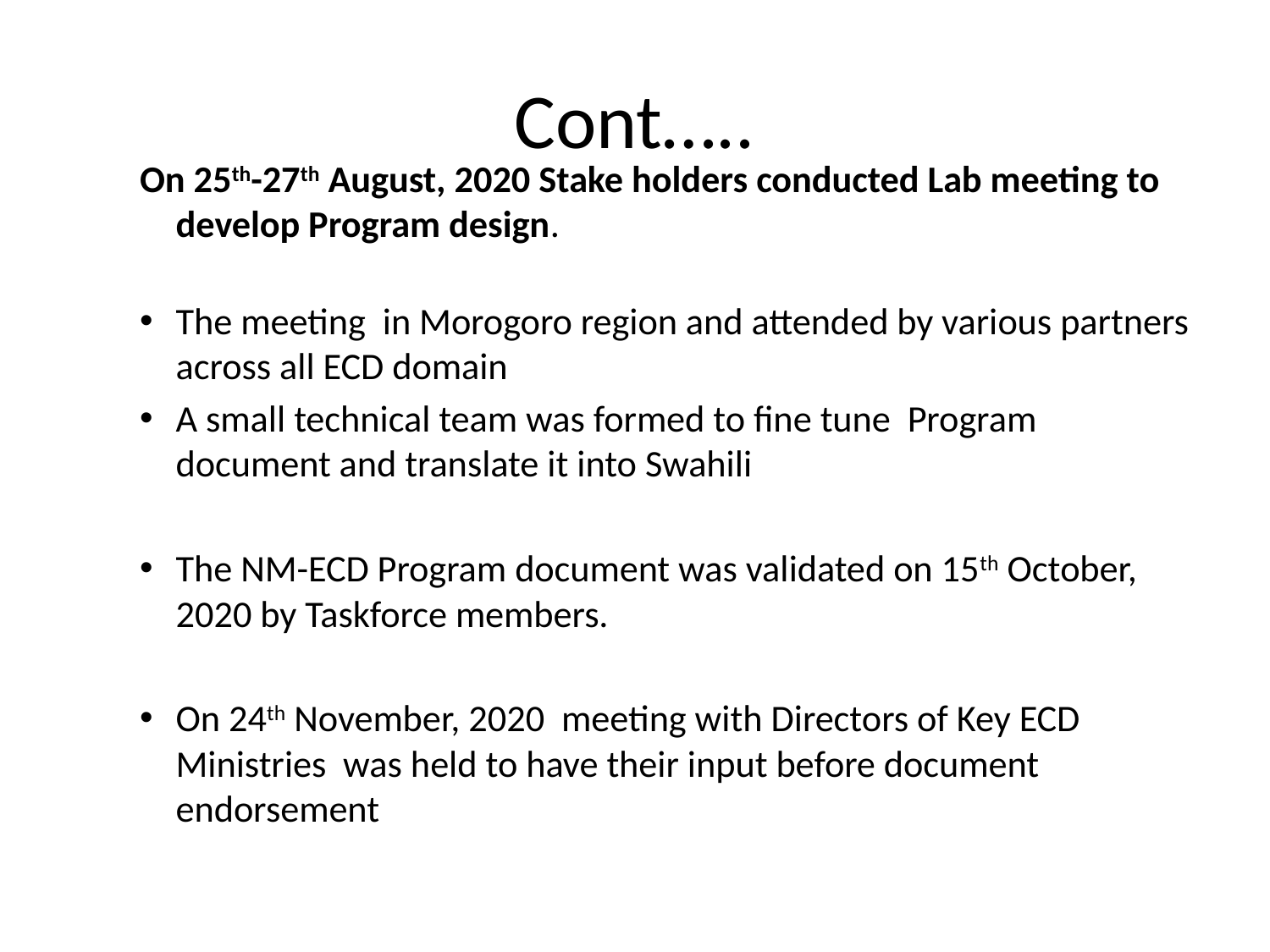

# Cont…..
On 25th-27th August, 2020 Stake holders conducted Lab meeting to develop Program design.

The meeting  in Morogoro region and attended by various partners across all ECD domain
A small technical team was formed to fine tune  Program document and translate it into Swahili

The NM-ECD Program document was validated on 15th October, 2020 by Taskforce members.

On 24th November, 2020  meeting with Directors of Key ECD Ministries  was held to have their input before document endorsement